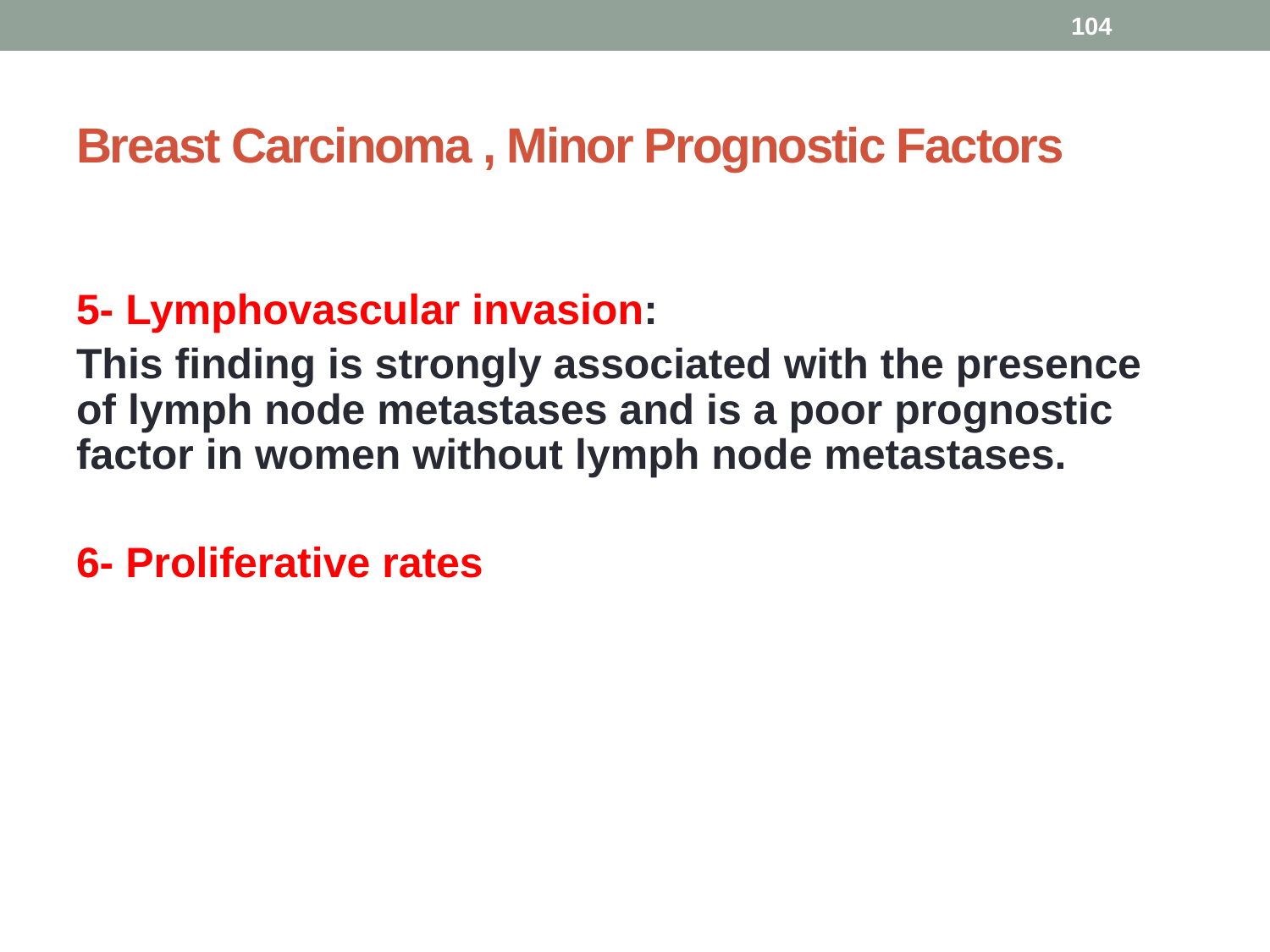

104
# Breast Carcinoma , Minor Prognostic Factors

5- Lymphovascular invasion:
This finding is strongly associated with the presence of lymph node metastases and is a poor prognostic factor in women without lymph node metastases.

6- Proliferative rates